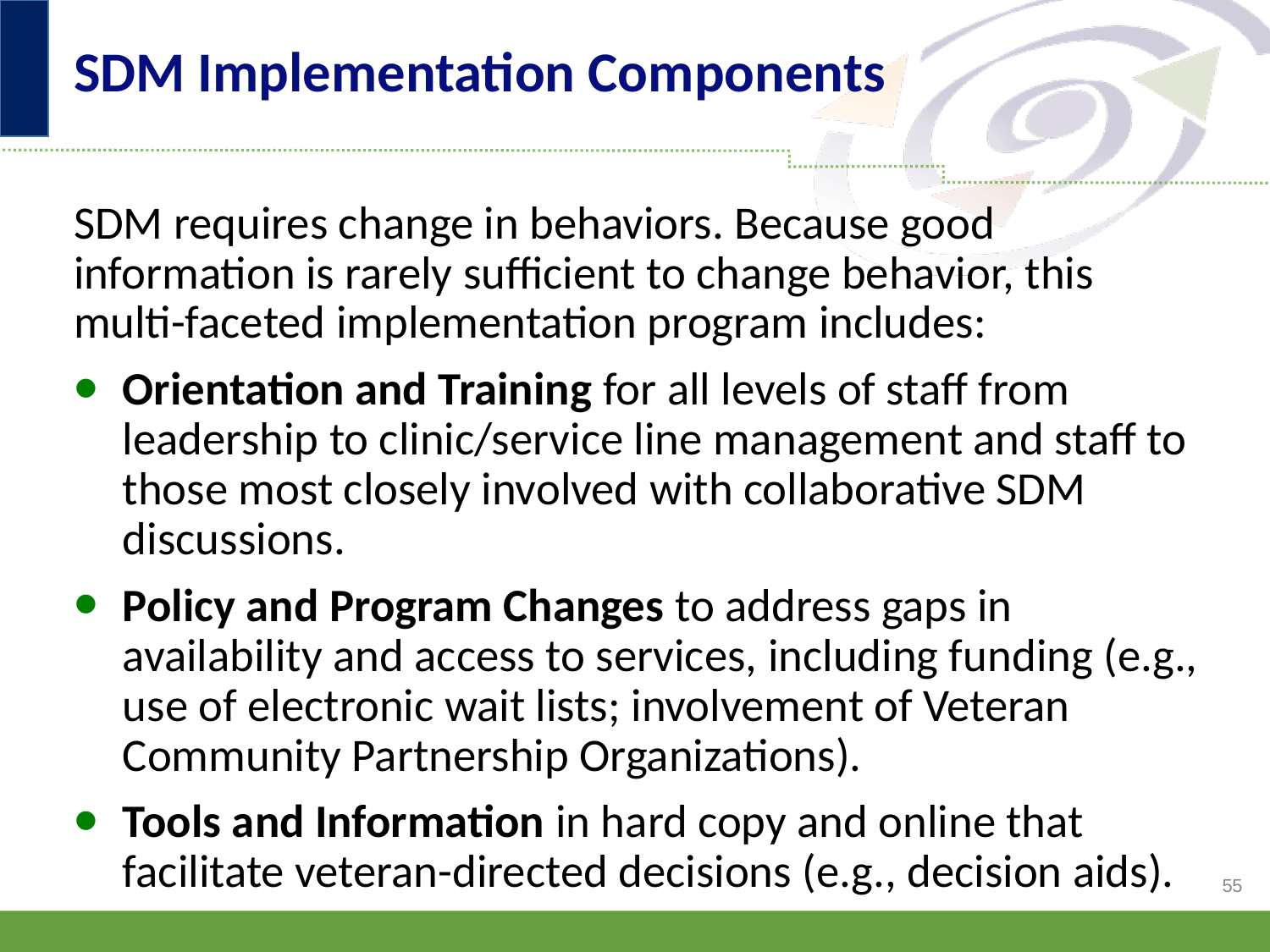

# SDM Implementation Components
SDM requires change in behaviors. Because good information is rarely sufficient to change behavior, this multi-faceted implementation program includes:
Orientation and Training for all levels of staff from leadership to clinic/service line management and staff to those most closely involved with collaborative SDM discussions.
Policy and Program Changes to address gaps in availability and access to services, including funding (e.g., use of electronic wait lists; involvement of Veteran Community Partnership Organizations).
Tools and Information in hard copy and online that facilitate veteran-directed decisions (e.g., decision aids).
55